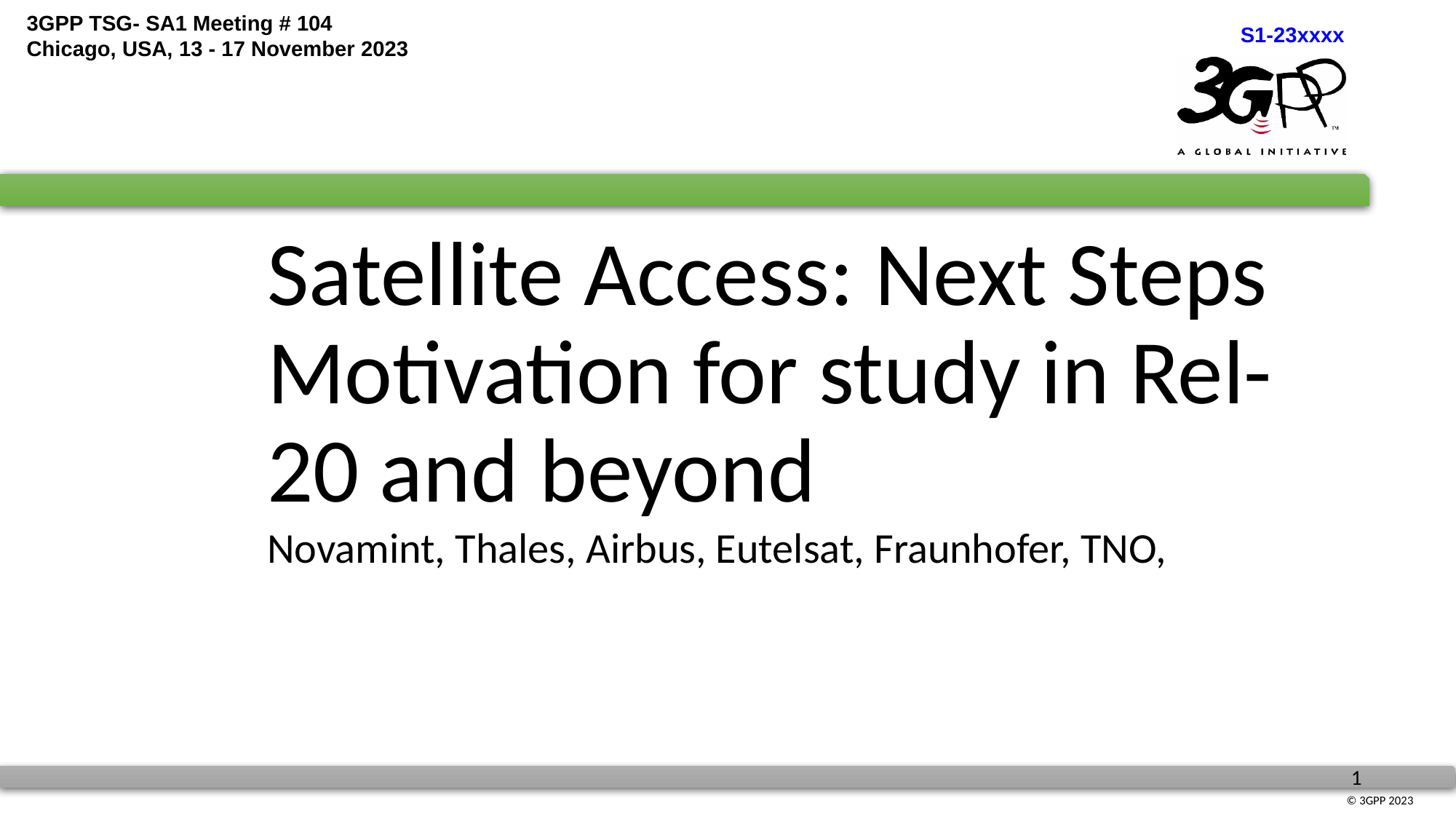

# Satellite Access: Next Steps Motivation for study in Rel-20 and beyond
Novamint, Thales, Airbus, Eutelsat, Fraunhofer, TNO,